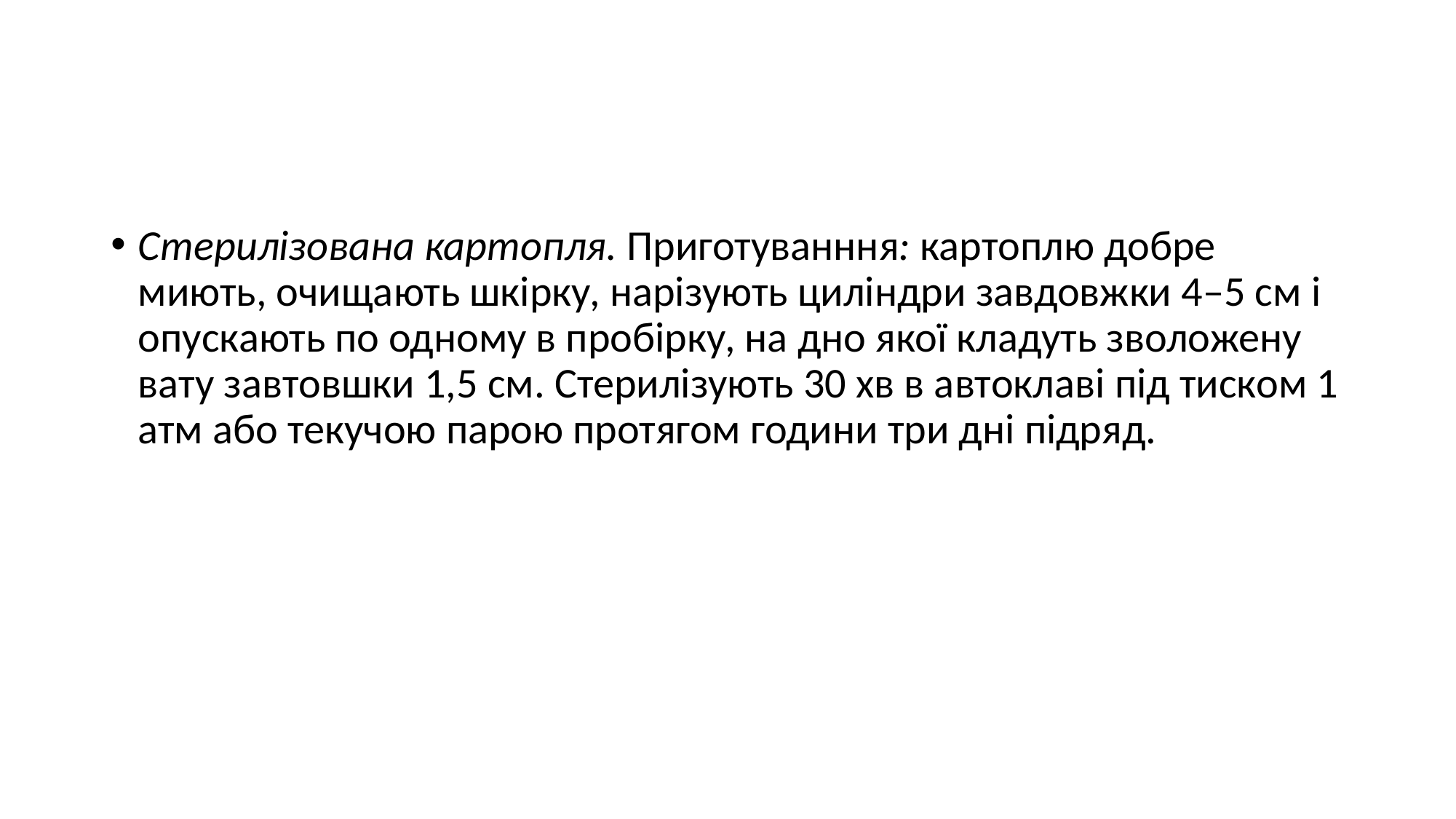

#
Стерилізована картопля. Приготуванння: картоплю добре миють, очищають шкірку, нарізують циліндри завдовжки 4–5 см і опускають по одному в пробірку, на дно якої кладуть зволожену вату завтовшки 1,5 см. Стерилізують 30 хв в автоклаві під тиском 1 атм або текучою парою протягом години три дні підряд.